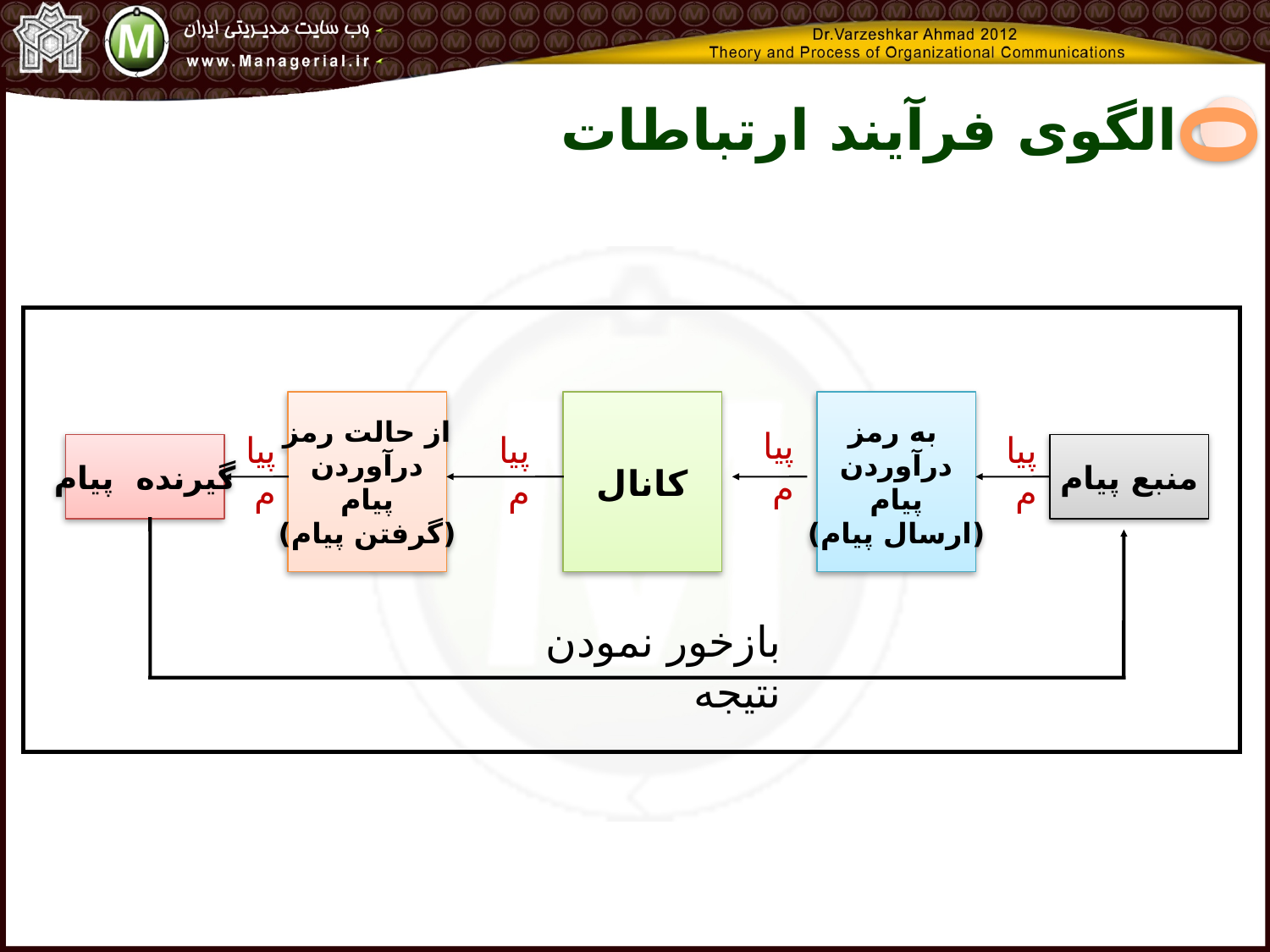

الگوی فرآیند ارتباطات
0

از حالت رمز
 درآوردن
پيام
(گرفتن پيام)
كانال
 به رمز
 درآوردن
پيام
(ارسال پيام)
پيام
پيام
پيام
پيام
گيرنده  پيام
منبع پيام

بازخور نمودن نتيجه